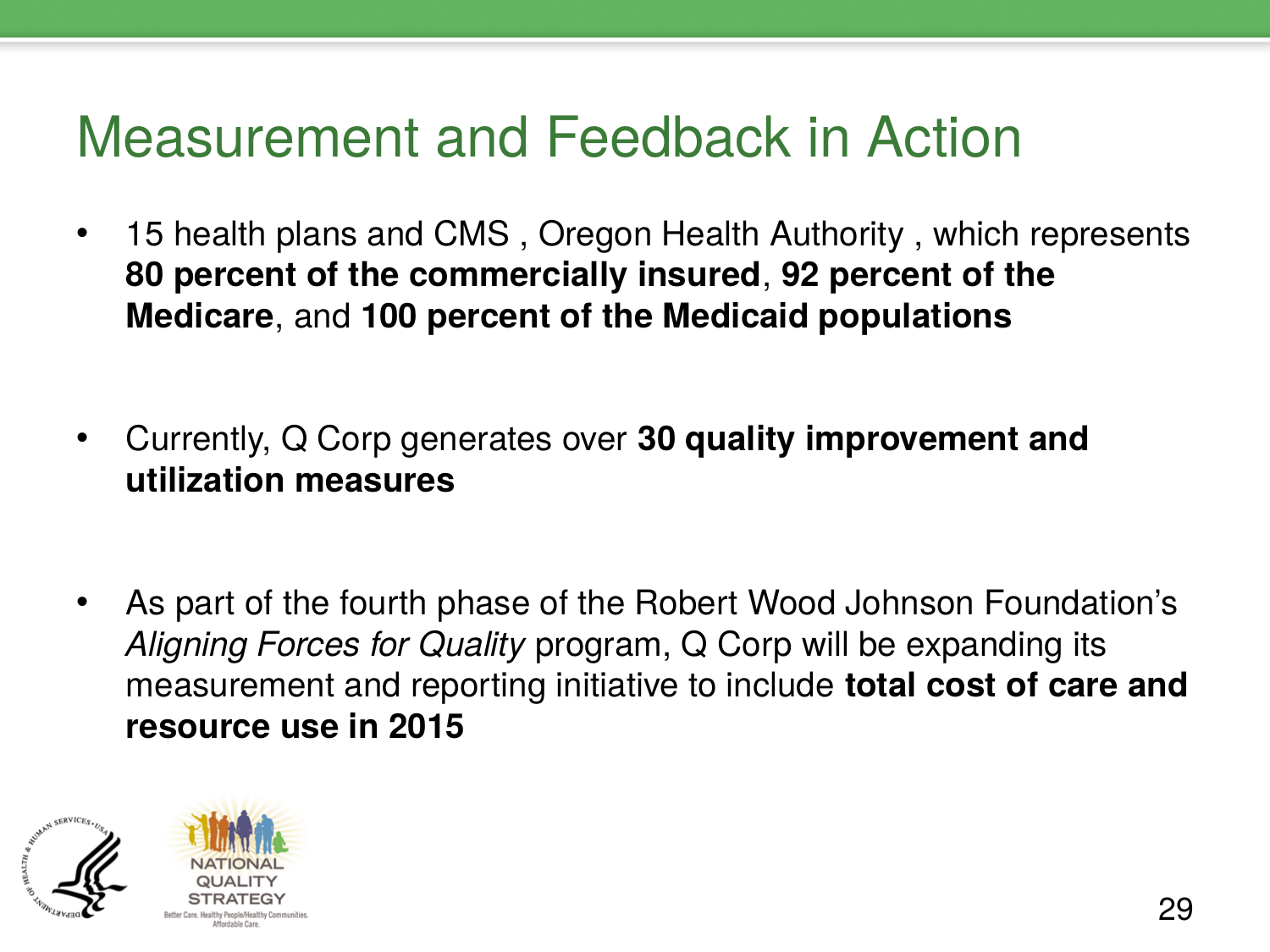

# Measurement and Feedback in Action
15 health plans and CMS , Oregon Health Authority , which represents 80 percent of the commercially insured, 92 percent of the Medicare, and 100 percent of the Medicaid populations
Currently, Q Corp generates over 30 quality improvement and utilization measures
As part of the fourth phase of the Robert Wood Johnson Foundation’s Aligning Forces for Quality program, Q Corp will be expanding its measurement and reporting initiative to include total cost of care and resource use in 2015

29